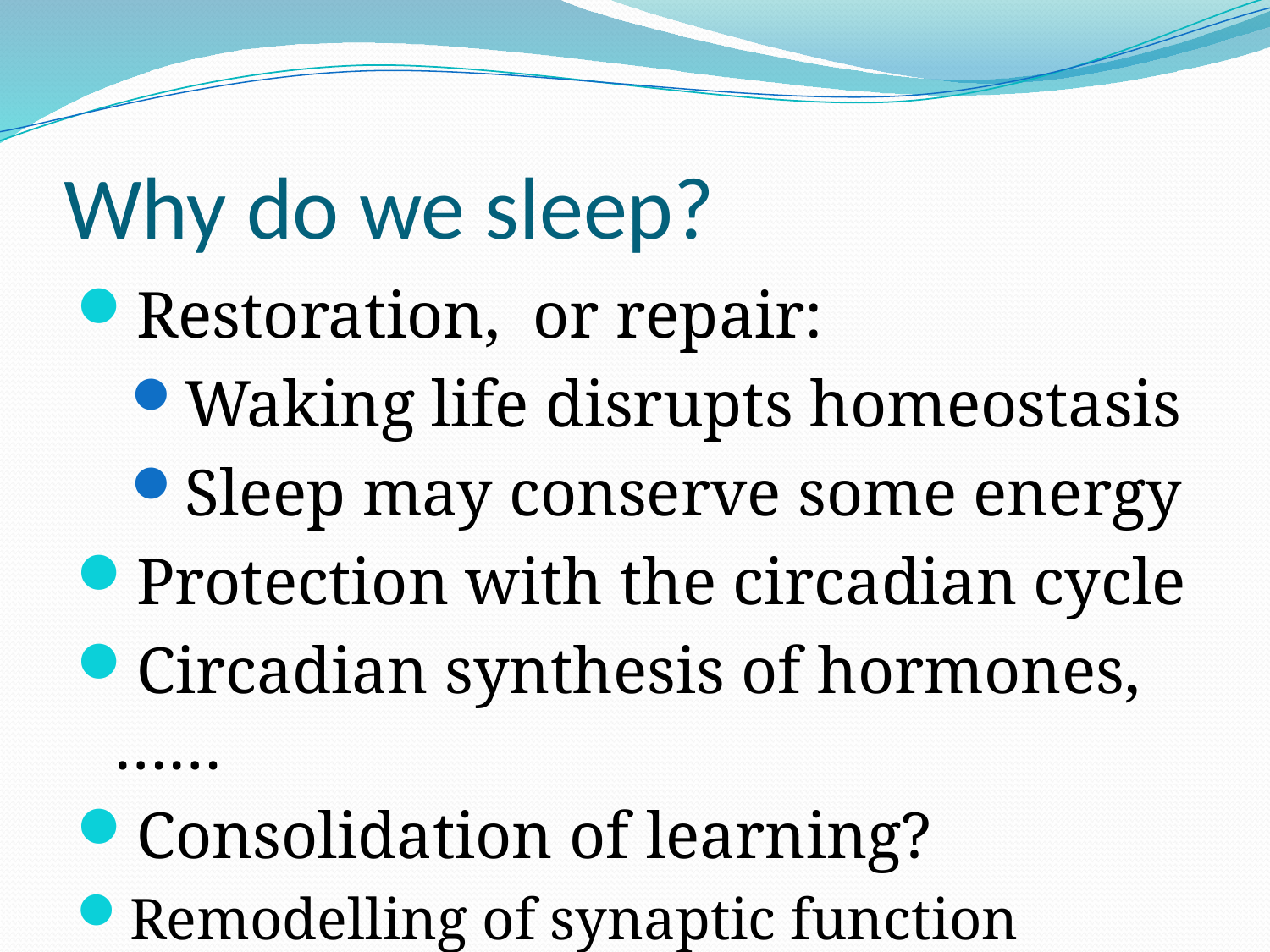

# Why do we sleep?
Restoration,  or repair:
Waking life disrupts homeostasis
Sleep may conserve some energy
Protection with the circadian cycle
Circadian synthesis of hormones, ……
Consolidation of learning?
Remodelling of synaptic function